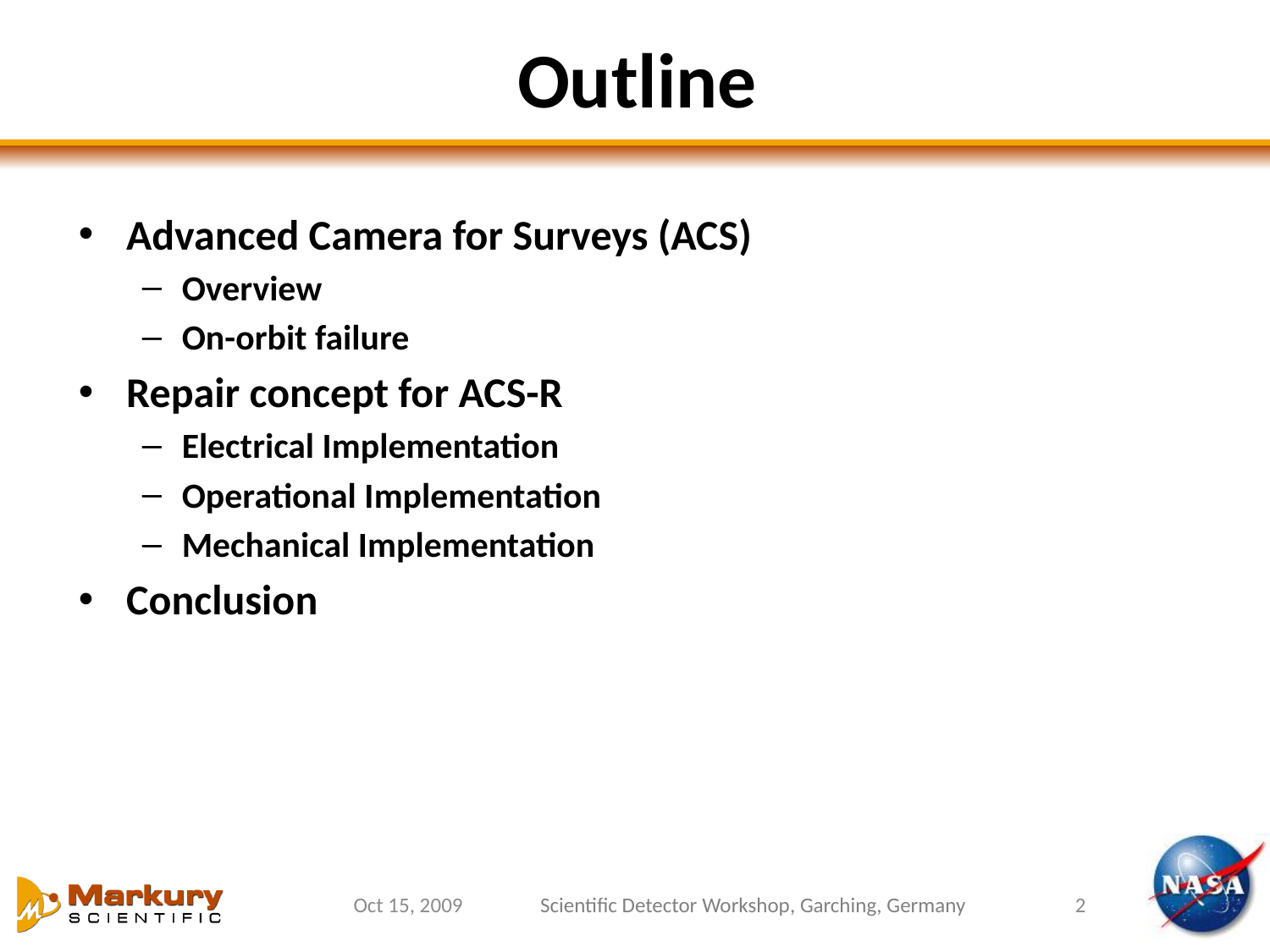

# Outline
Advanced Camera for Surveys (ACS)
Overview
On-orbit failure
Repair concept for ACS-R
Electrical Implementation
Operational Implementation
Mechanical Implementation
Conclusion
Oct 15, 2009
Scientific Detector Workshop, Garching, Germany
2